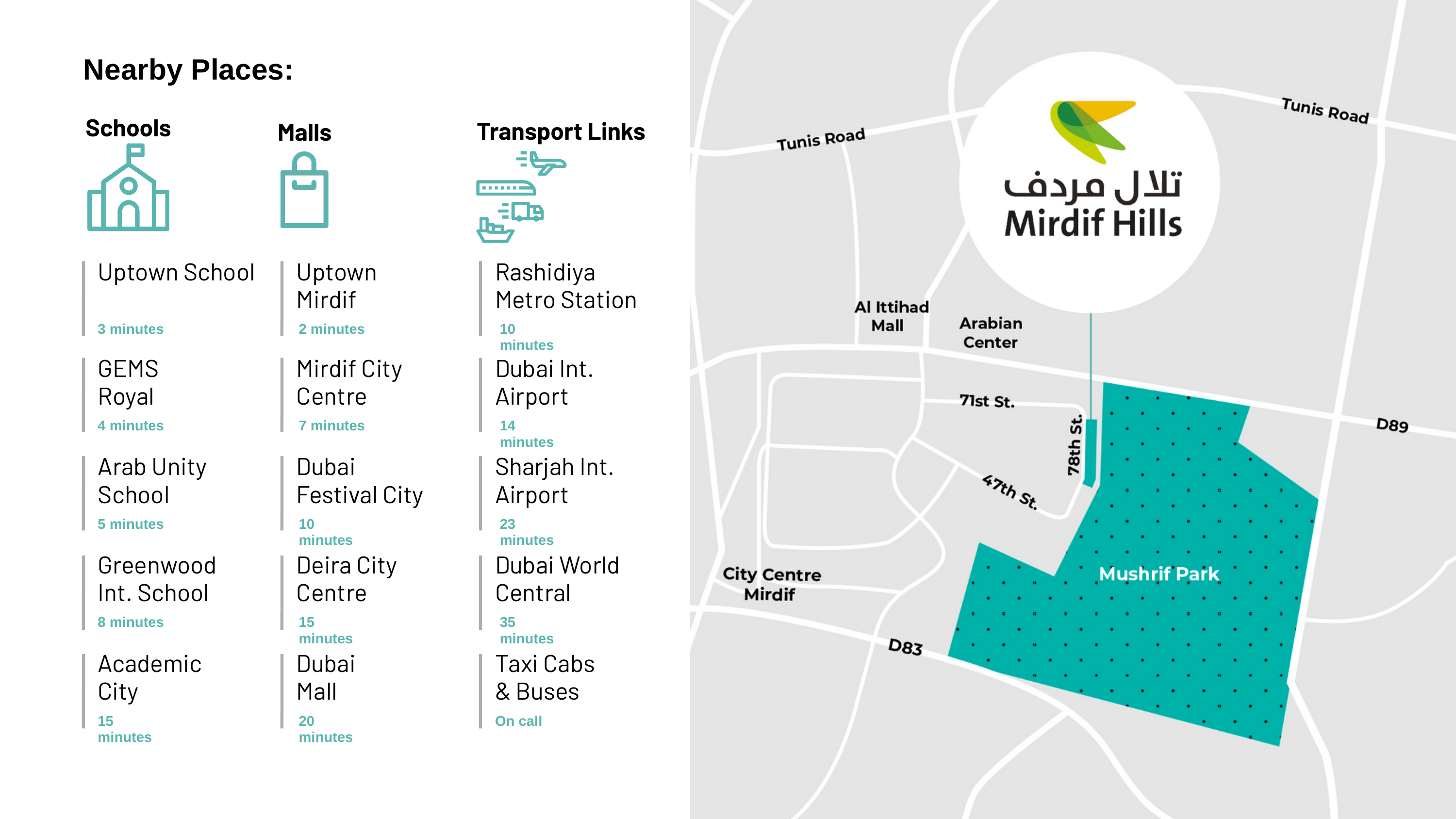

Nearby Places:

Transport Links
Malls
Schools

Uptown School
Uptown
Mirdif
Rashidiya Metro Station

3 minutes
2 minutes
10 minutes
GEMS
Royal
Mirdif City Centre
Dubai Int. Airport

4 minutes
7 minutes
14 minutes
Arab Unity School
Sharjah Int. Airport
Dubai
Festival City

5 minutes
10 minutes
23 minutes
Greenwood  Int. School
Deira City Centre
Dubai World Central

8 minutes
15 minutes
35 minutes
Taxi Cabs
& Buses
Academic
City
Dubai
Mall

15 minutes
20 minutes
On call